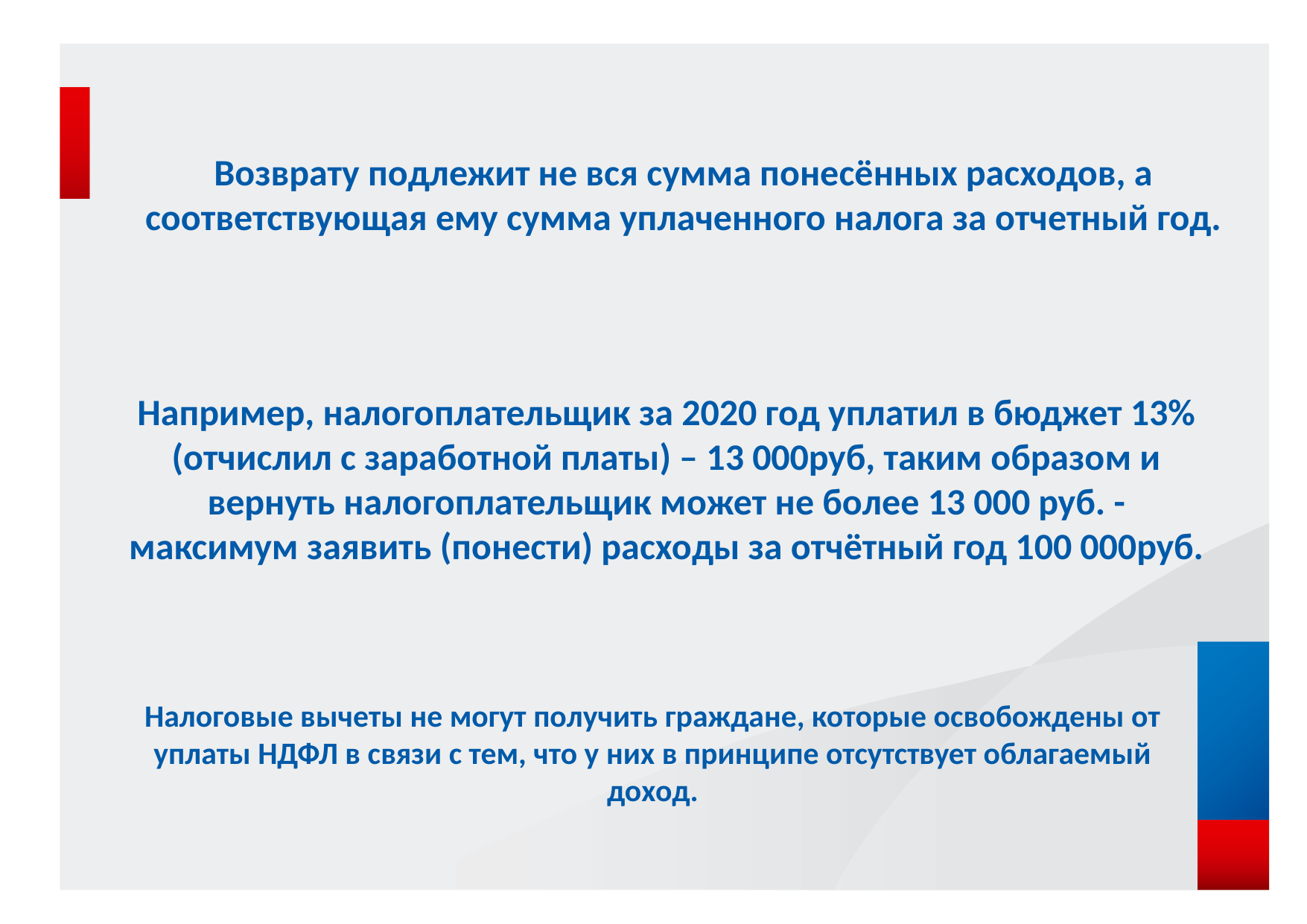

Возврату подлежит не вся сумма понесённых расходов, а соответствующая ему сумма уплаченного налога за отчетный год.

Например, налогоплательщик за 2020 год уплатил в бюджет 13% (отчислил с заработной платы) – 13 000руб, таким образом и вернуть налогоплательщик может не более 13 000 руб. - максимум заявить (понести) расходы за отчётный год 100 000руб.
Налоговые вычеты не могут получить граждане, которые освобождены от уплаты НДФЛ в связи с тем, что у них в принципе отсутствует облагаемый доход.